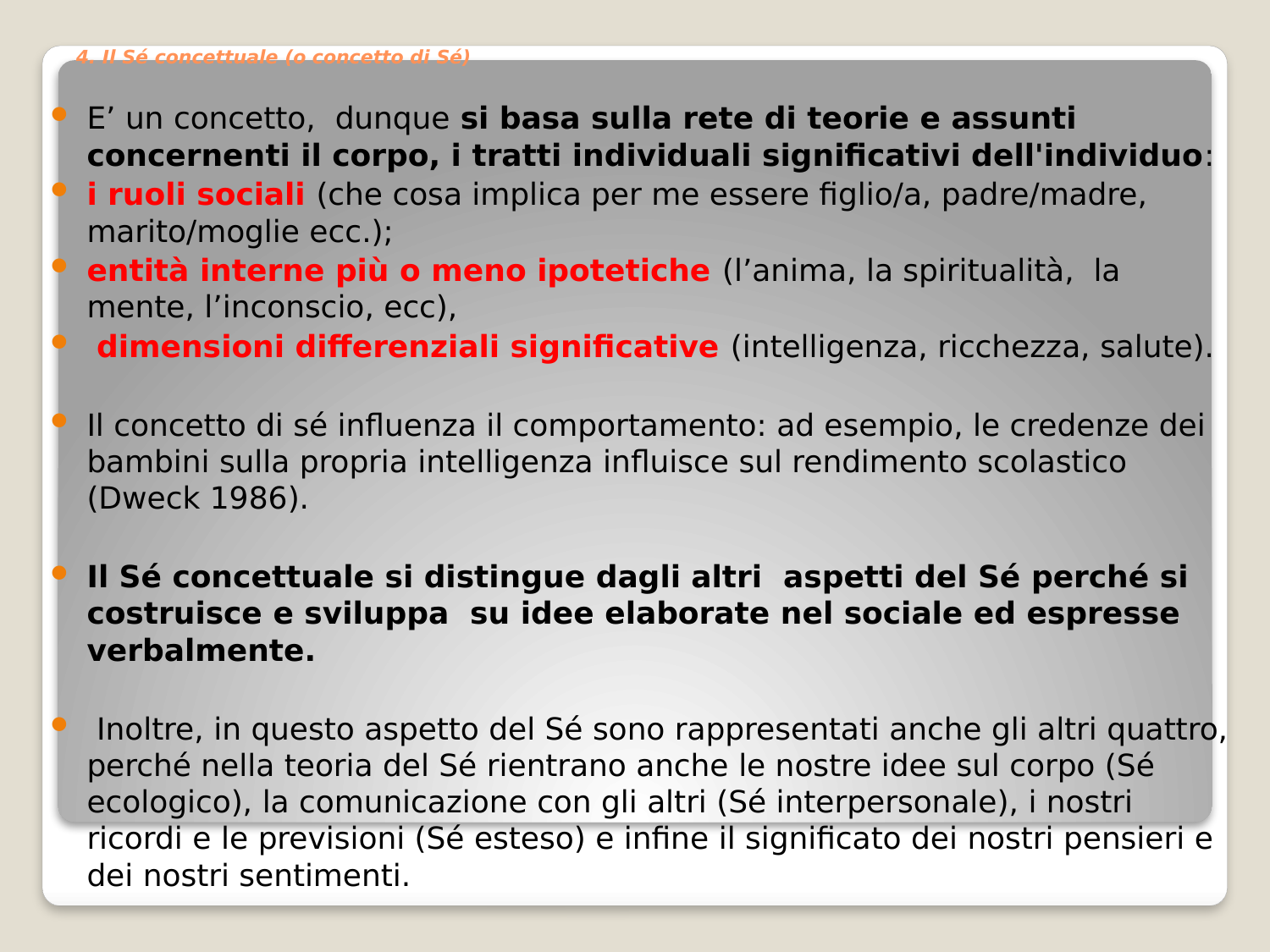

# 4. Il Sé concettuale (o concetto di Sé)
E’ un concetto,  dunque si basa sulla rete di teorie e assunti  concernenti il corpo, i tratti individuali significativi dell'individuo:
i ruoli sociali (che cosa implica per me essere figlio/a, padre/madre, marito/moglie ecc.);
entità interne più o meno ipotetiche (l’anima, la spiritualità,  la mente, l’inconscio, ecc),
 dimensioni differenziali significative (intelligenza, ricchezza, salute).

Il concetto di sé influenza il comportamento: ad esempio, le credenze dei bambini sulla propria intelligenza influisce sul rendimento scolastico (Dweck 1986).

Il Sé concettuale si distingue dagli altri  aspetti del Sé perché si costruisce e sviluppa  su idee elaborate nel sociale ed espresse verbalmente.

 Inoltre, in questo aspetto del Sé sono rappresentati anche gli altri quattro, perché nella teoria del Sé rientrano anche le nostre idee sul corpo (Sé ecologico), la comunicazione con gli altri (Sé interpersonale), i nostri ricordi e le previsioni (Sé esteso) e infine il significato dei nostri pensieri e dei nostri sentimenti.